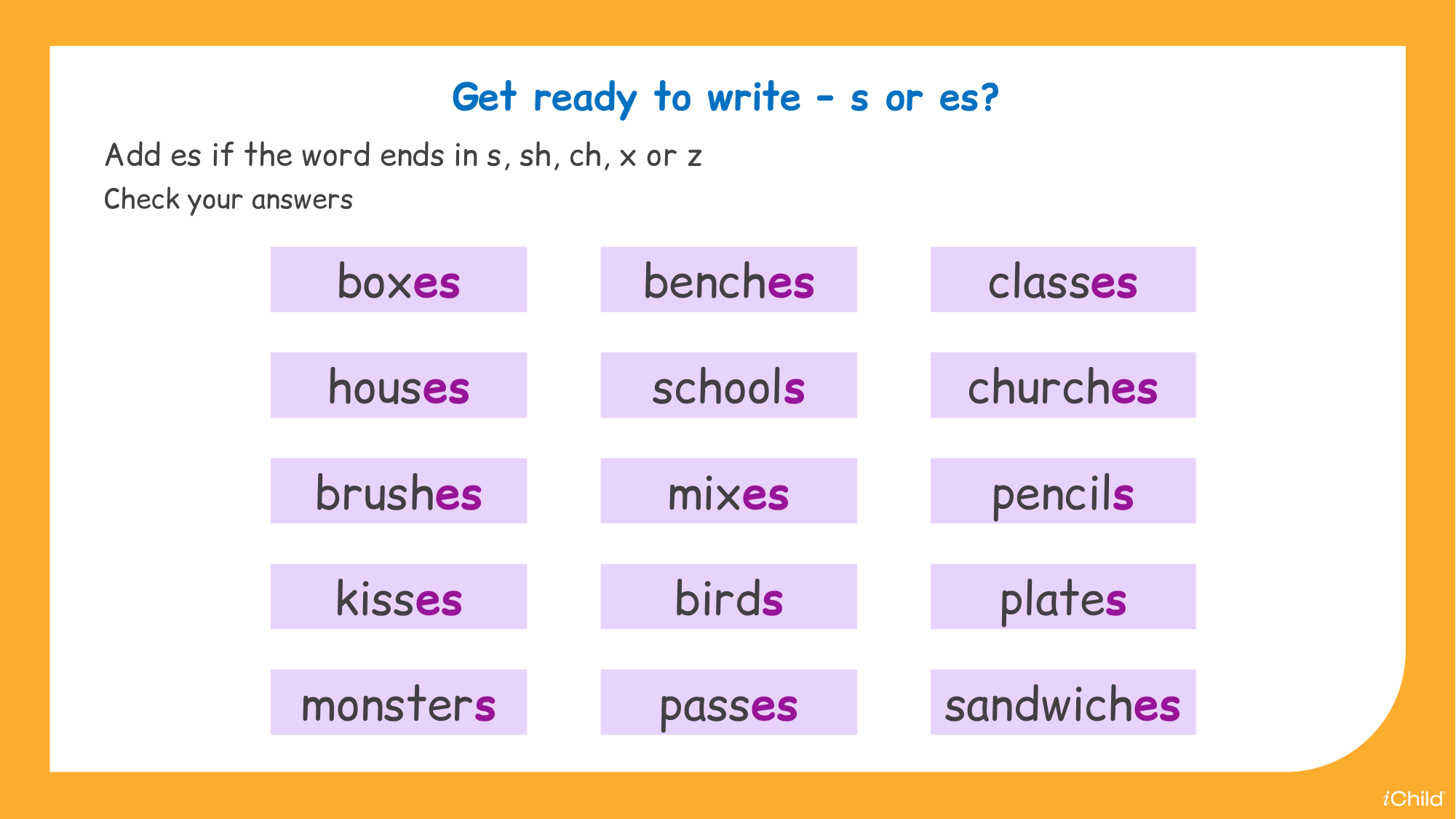

Get ready to write – s or es?
Add es if the word ends in s, sh, ch, x or z
Check your answers
boxes
benches
classes
houses
schools
churches
brushes
mixes
pencils
kisses
birds
plates
monsters
passes
sandwiches